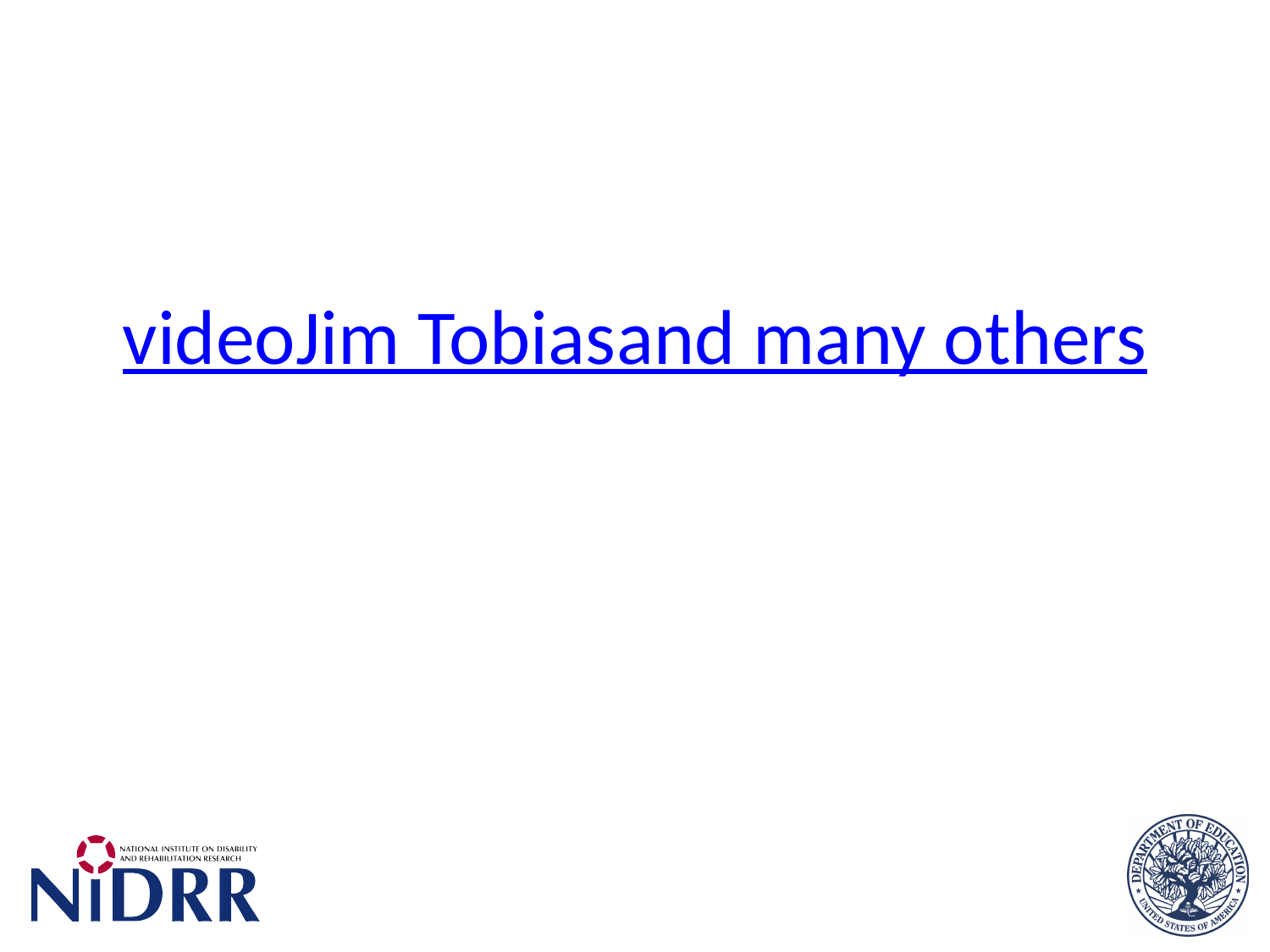

# video Jim Tobias and many others